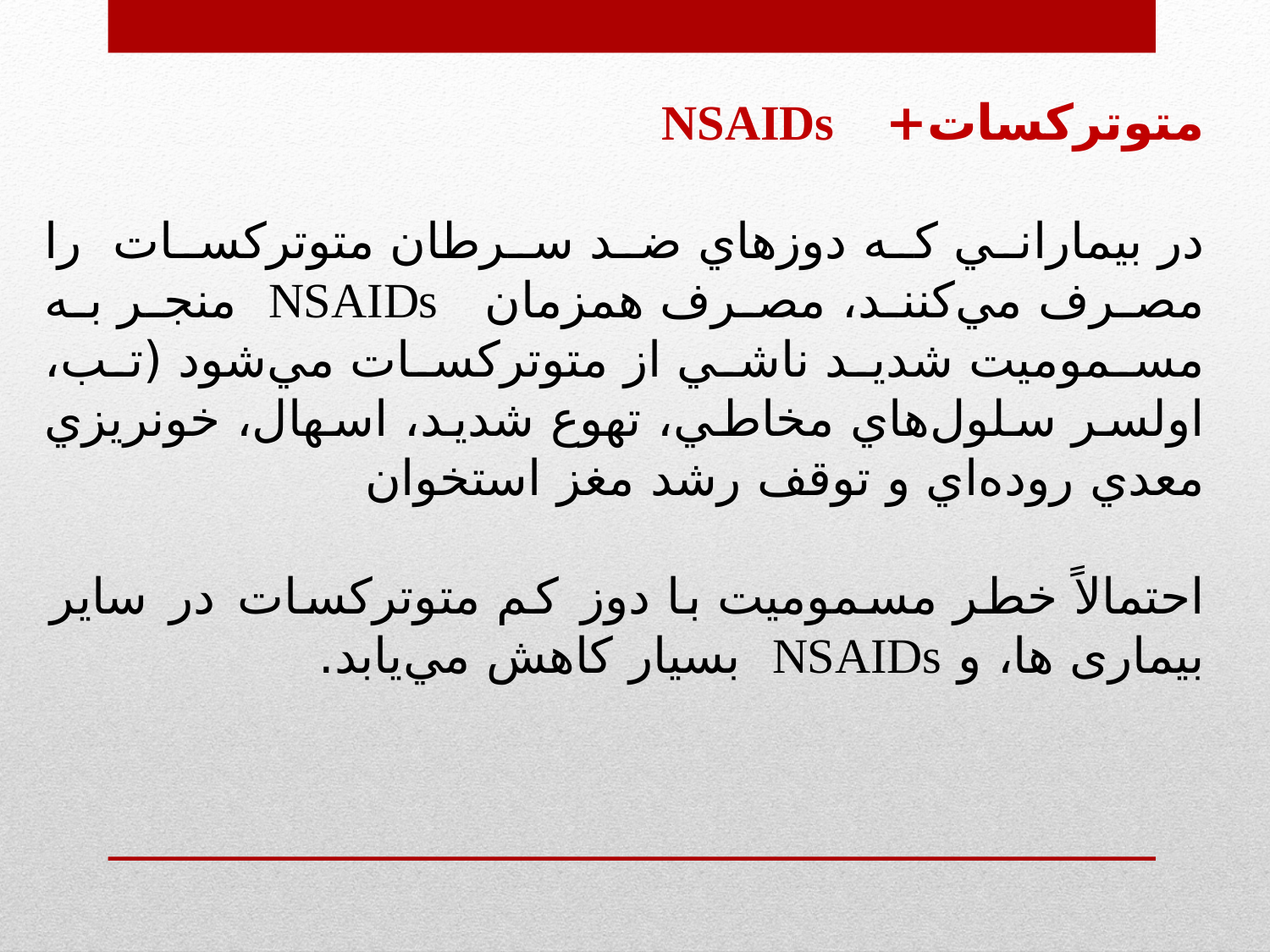

متوتركسات+   NSAIDs
در بيماراني كه دوزهاي ضد سرطان متوتركسات  را مصرف مي‌كنند، مصرف همزمان   NSAIDs  منجر به مسموميت شديد ناشي از متوتركسات مي‌شود (تب، اولسر سلول‌هاي مخاطي، تهوع شديد،‌ اسهال، خونريزي معدي روده‌اي و توقف رشد مغز استخوان
احتمالاً‌ خطر مسموميت با دوز کم متوتركسات در سایر بیماری ها، و NSAIDs  بسيار كاهش مي‌يابد.